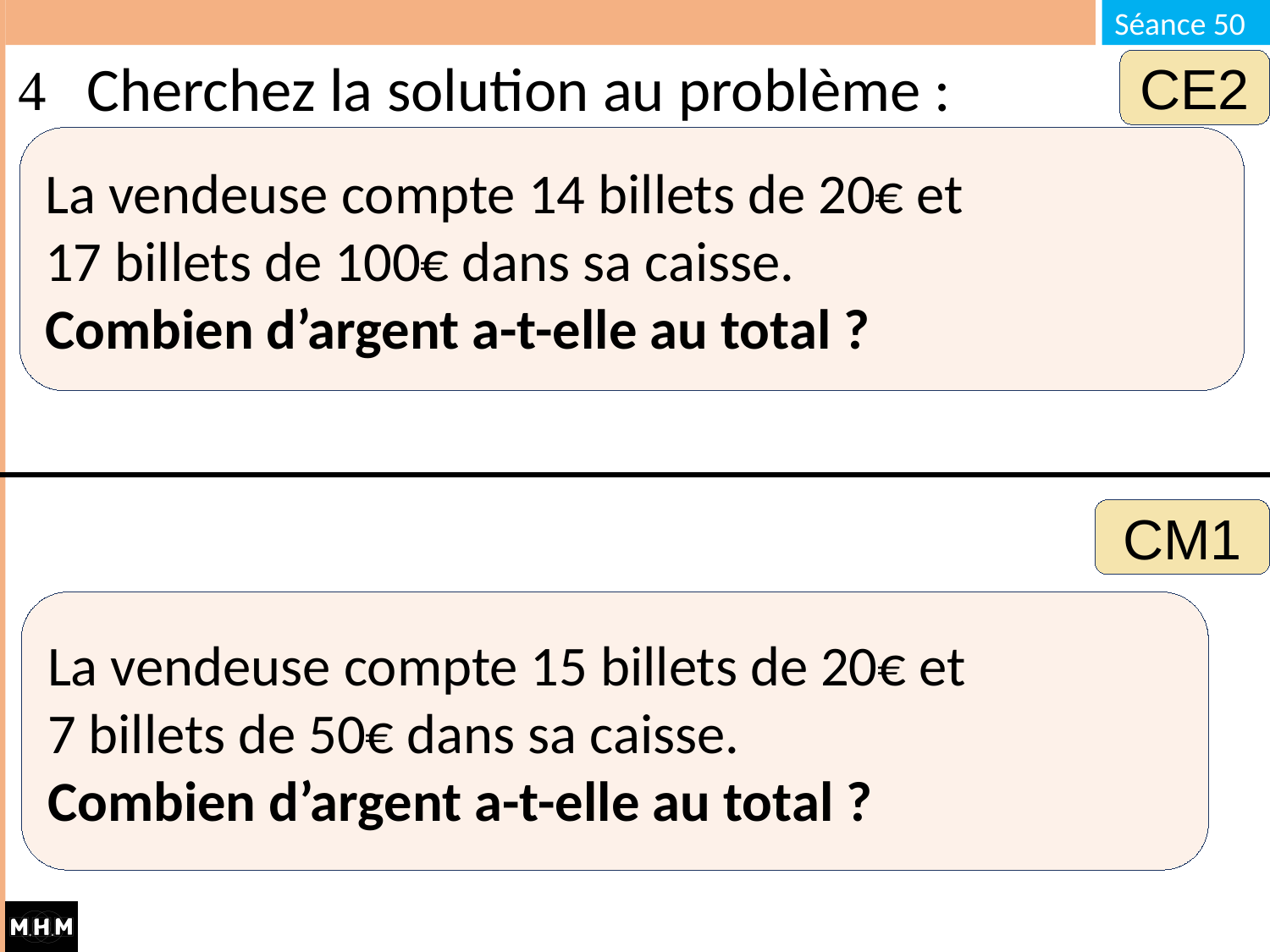

# Cherchez la solution au problème :
CE2
La vendeuse compte 14 billets de 20€ et
17 billets de 100€ dans sa caisse.
Combien d’argent a-t-elle au total ?

CM1
La vendeuse compte 15 billets de 20€ et
7 billets de 50€ dans sa caisse.
Combien d’argent a-t-elle au total ?